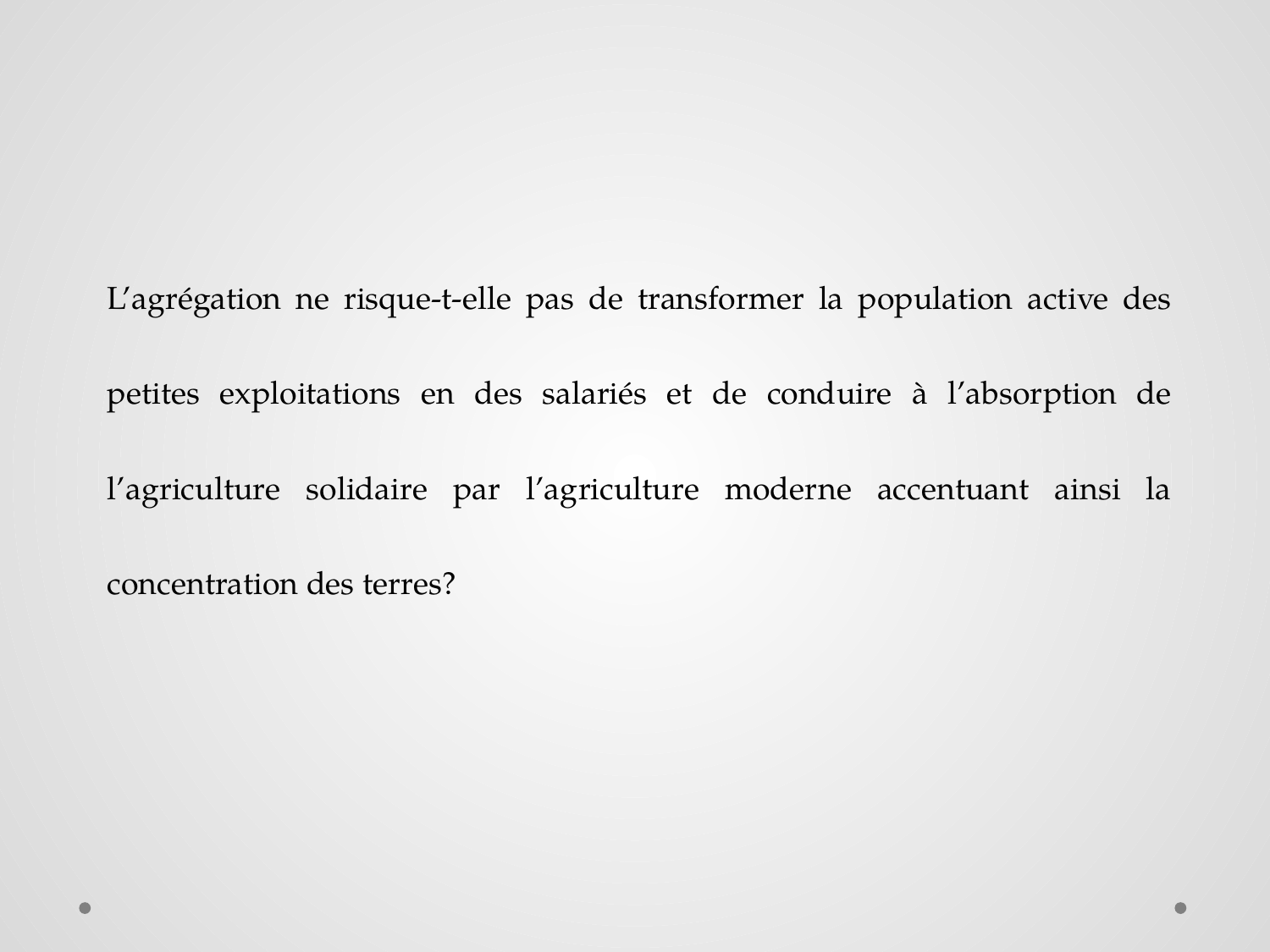

L’agrégation ne risque-t-elle pas de transformer la population active des petites exploitations en des salariés et de conduire à l’absorption de l’agriculture solidaire par l’agriculture moderne accentuant ainsi la concentration des terres?